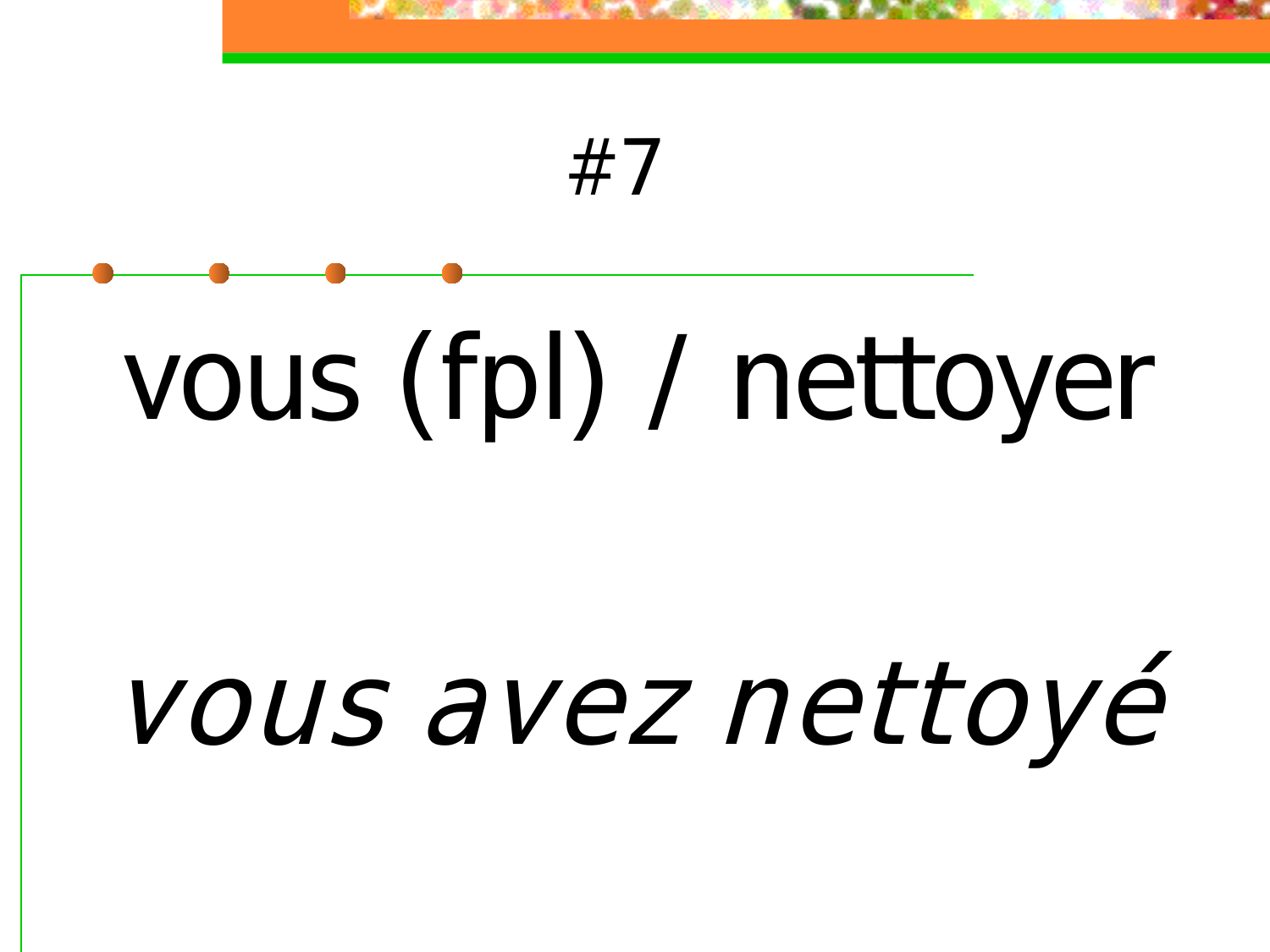

# #7
vous (fpl) / nettoyer

vous avez nettoyé